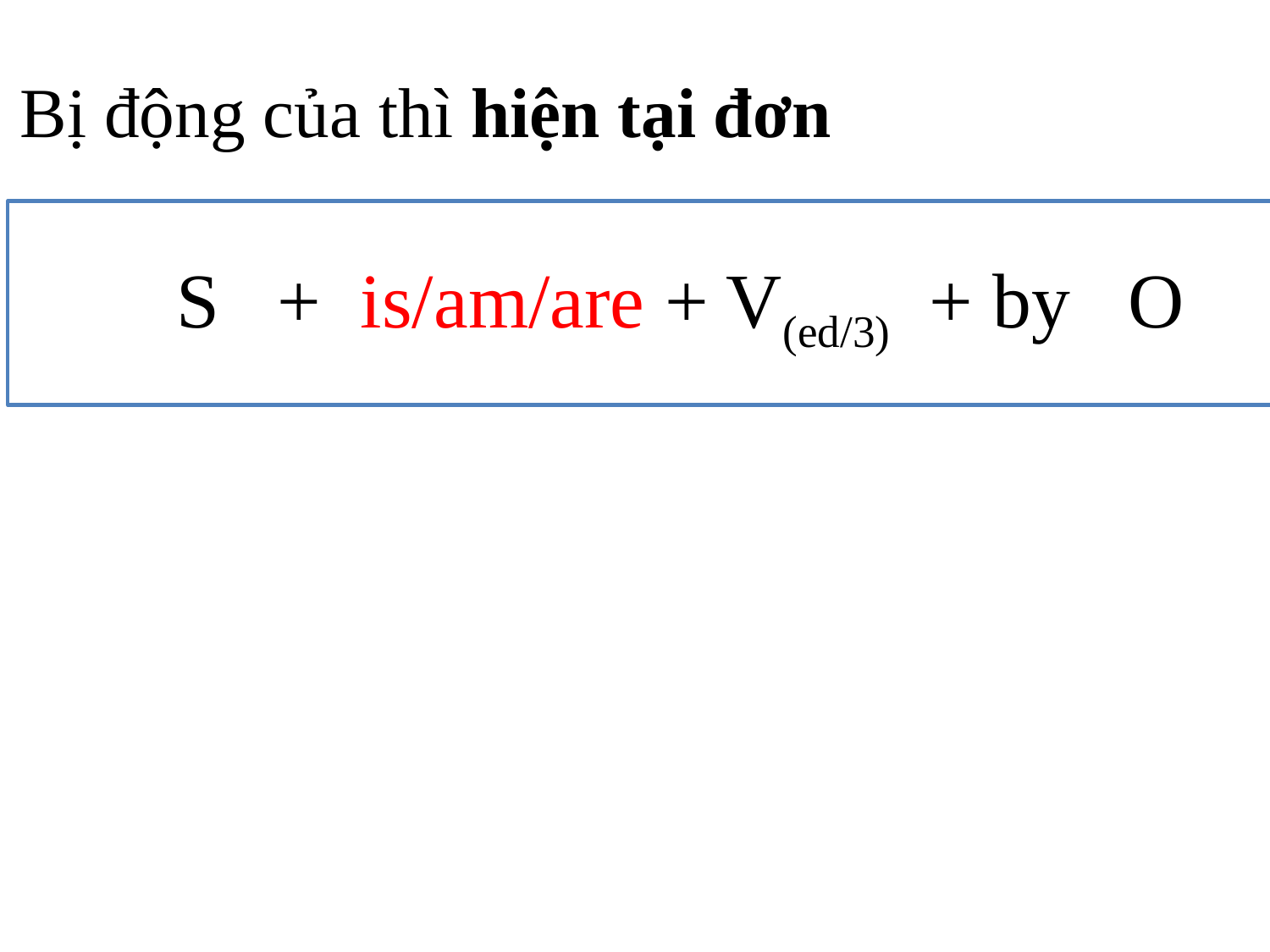

Bị động của thì hiện tại đơn
        S   +  is/am/are + V(ed/3)  + by   O